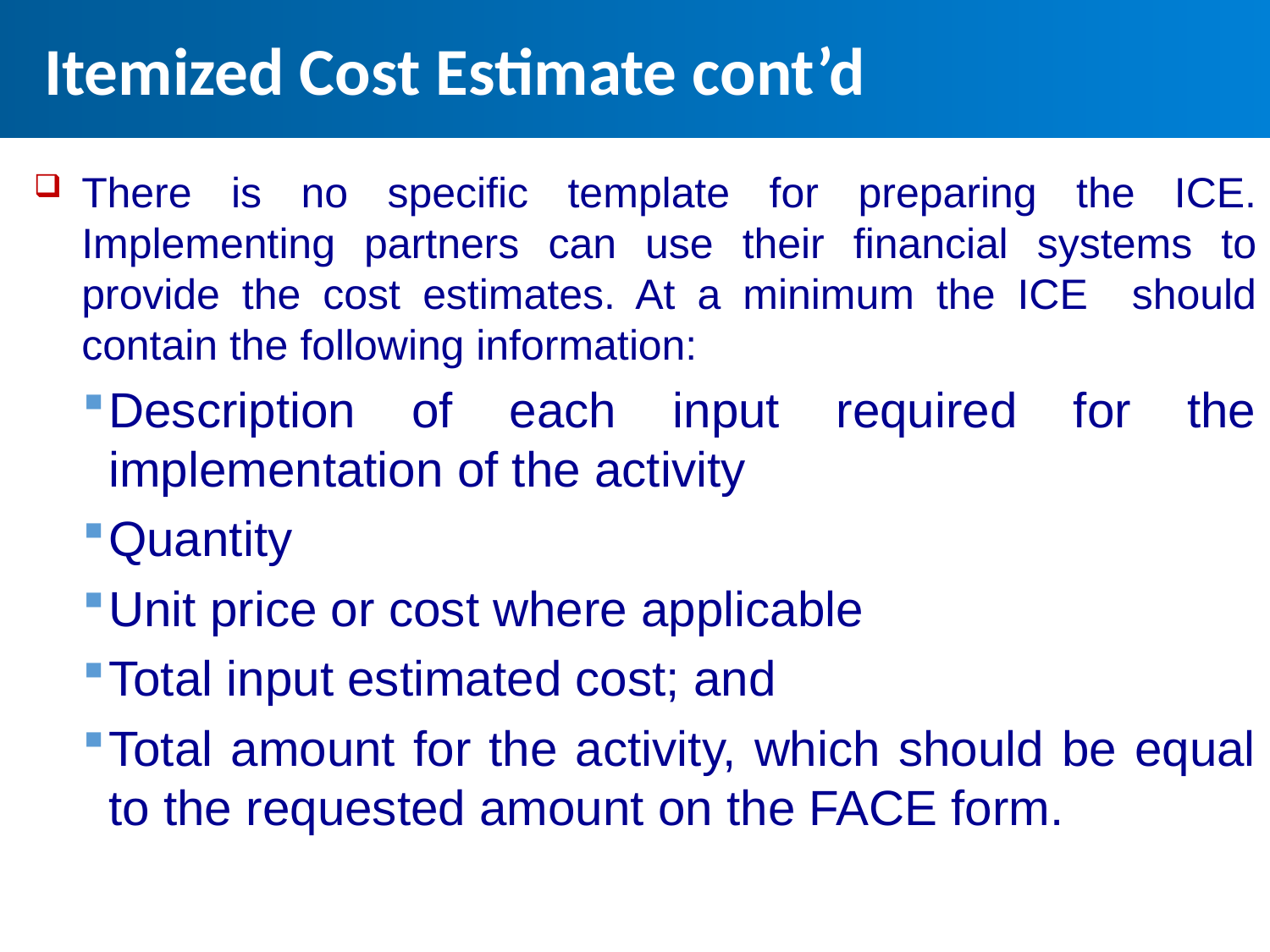

# Itemized Cost Estimate cont’d
There is no specific template for preparing the ICE. Implementing partners can use their financial systems to provide the cost estimates. At a minimum the ICE  should contain the following information:
Description of each input required for the implementation of the activity
Quantity
Unit price or cost where applicable
Total input estimated cost; and
Total amount for the activity, which should be equal to the requested amount on the FACE form.